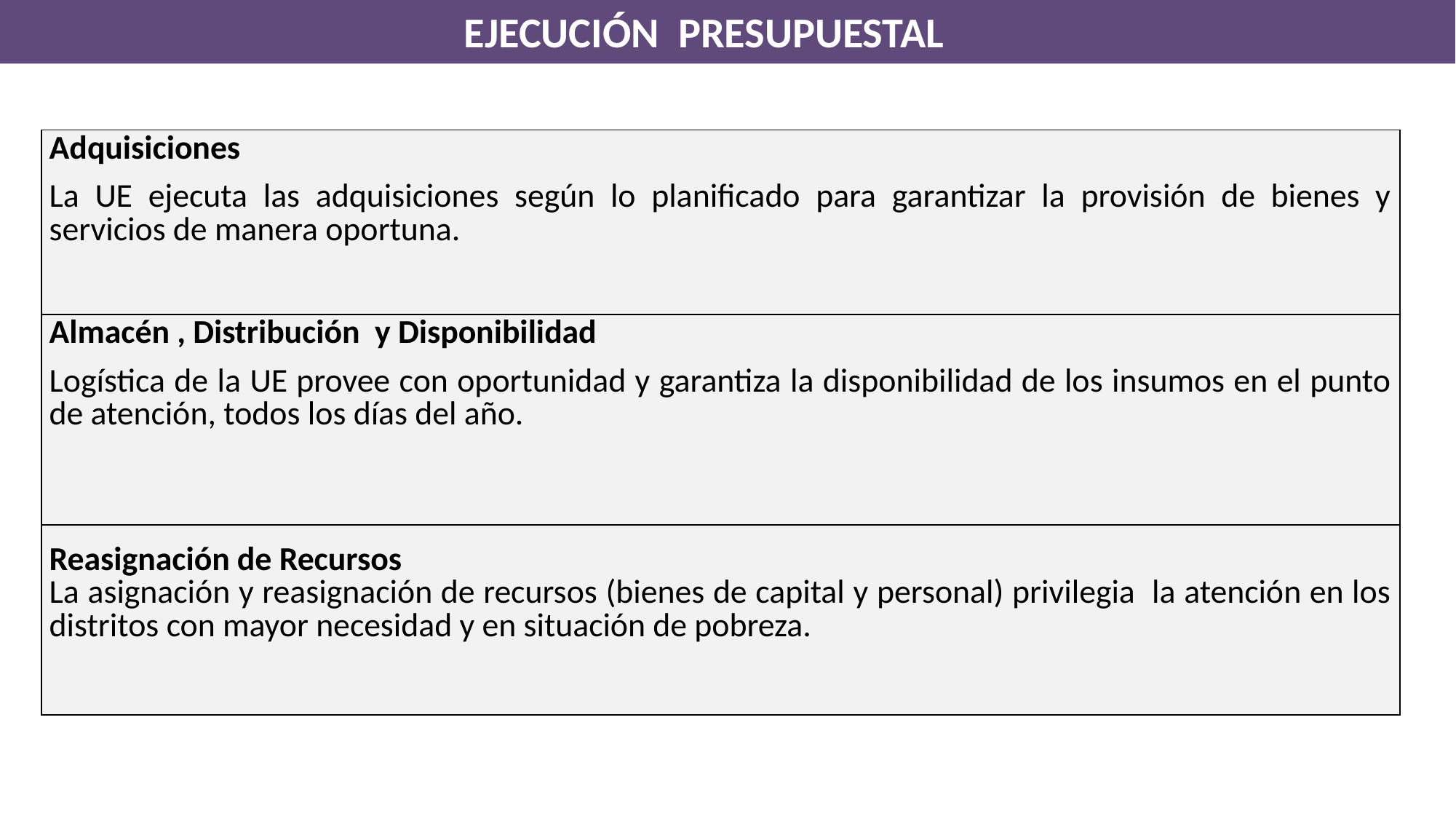

EJECUCIÓN  PRESUPUESTAL
| Adquisiciones La UE ejecuta las adquisiciones según lo planificado para garantizar la provisión de bienes y servicios de manera oportuna. |
| --- |
| Almacén , Distribución y Disponibilidad Logística de la UE provee con oportunidad y garantiza la disponibilidad de los insumos en el punto de atención, todos los días del año. |
| Reasignación de Recursos La asignación y reasignación de recursos (bienes de capital y personal) privilegia la atención en los distritos con mayor necesidad y en situación de pobreza. |